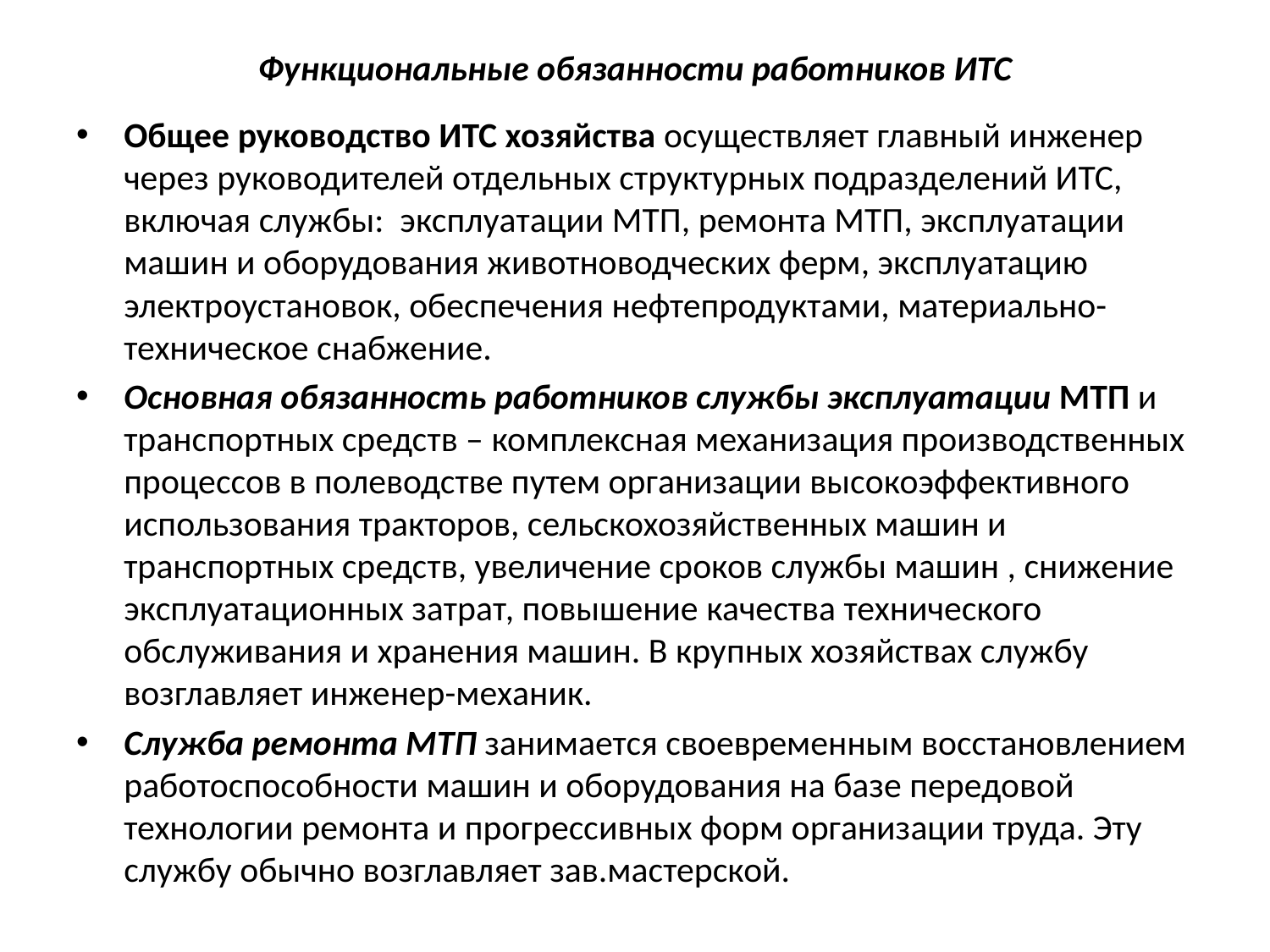

# Функциональные обязанности работников ИТС
Общее руководство ИТС хозяйства осуществляет главный инженер через руководителей отдельных структурных подразделений ИТС, включая службы:  эксплуатации МТП, ремонта МТП, эксплуатации машин и оборудования животноводческих ферм, эксплуатацию электроустановок, обеспечения нефтепродуктами, материально-техническое снабжение.
Основная обязанность работников службы эксплуатации МТП и транспортных средств – комплексная механизация производственных процессов в полеводстве путем организации высокоэффективного использования тракторов, сельскохозяйственных машин и транспортных средств, увеличение сроков службы машин , снижение эксплуатационных затрат, повышение качества технического обслуживания и хранения машин. В крупных хозяйствах службу возглавляет инженер-механик.
Служба ремонта МТП занимается своевременным восстановлением работоспособности машин и оборудования на базе передовой технологии ремонта и прогрессивных форм организации труда. Эту службу обычно возглавляет зав.мастерской.